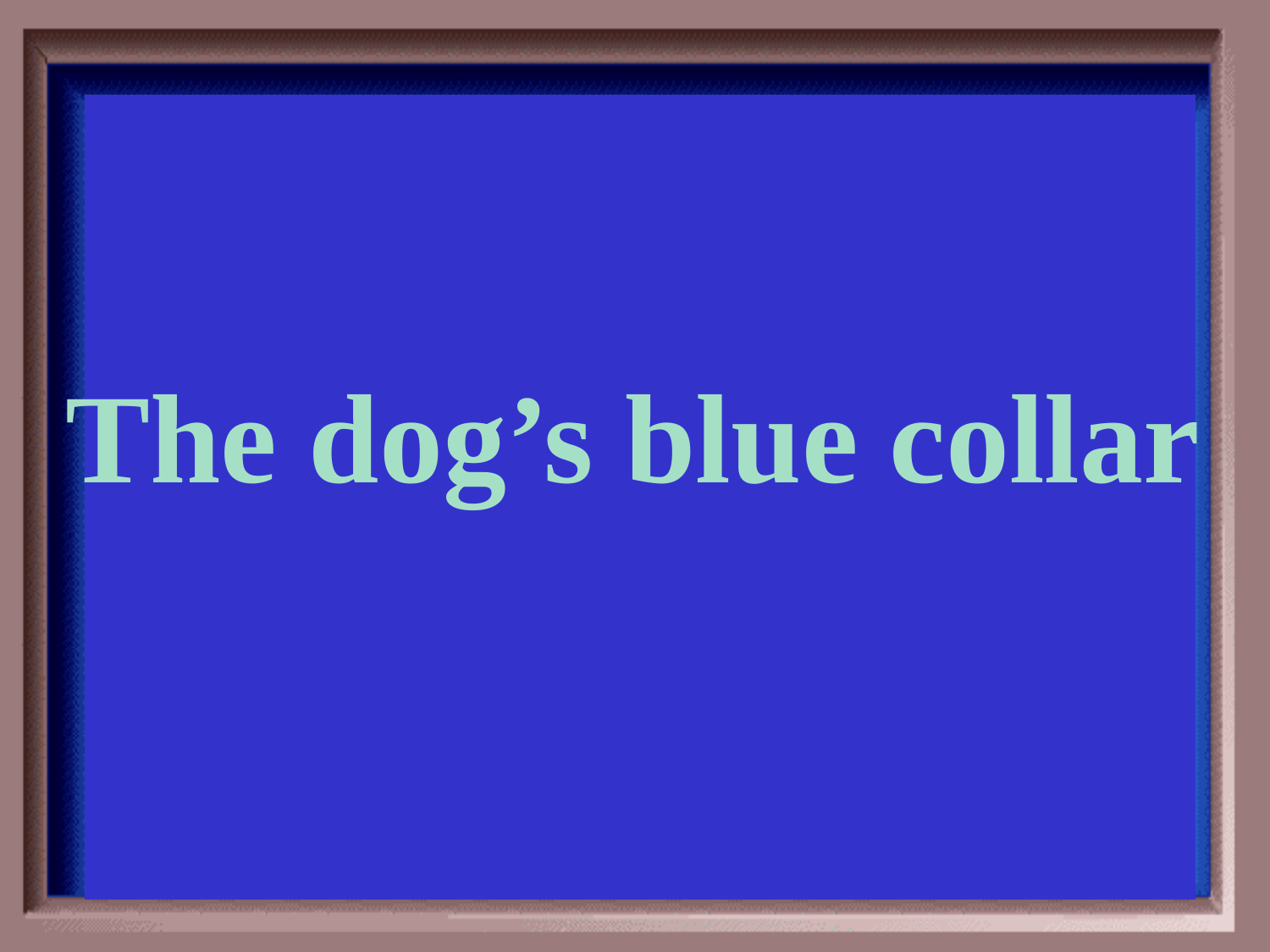

Category #2 $300 Question

The dog’s blue collar